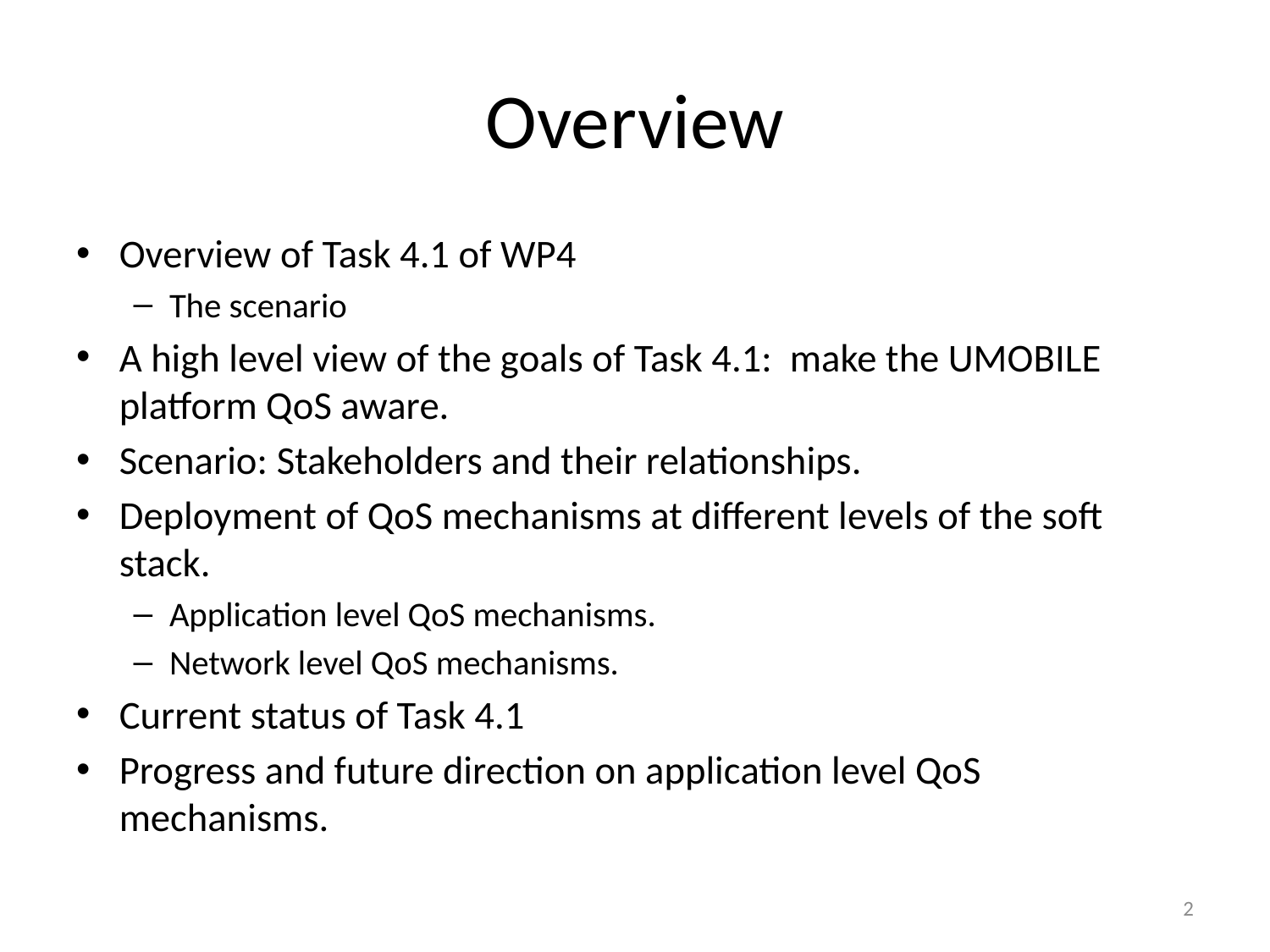

# Overview
Overview of Task 4.1 of WP4
The scenario
A high level view of the goals of Task 4.1:  make the UMOBILE platform QoS aware.
Scenario: Stakeholders and their relationships.
Deployment of QoS mechanisms at different levels of the soft stack.
Application level QoS mechanisms.
Network level QoS mechanisms.
Current status of Task 4.1
Progress and future direction on application level QoS mechanisms.

2